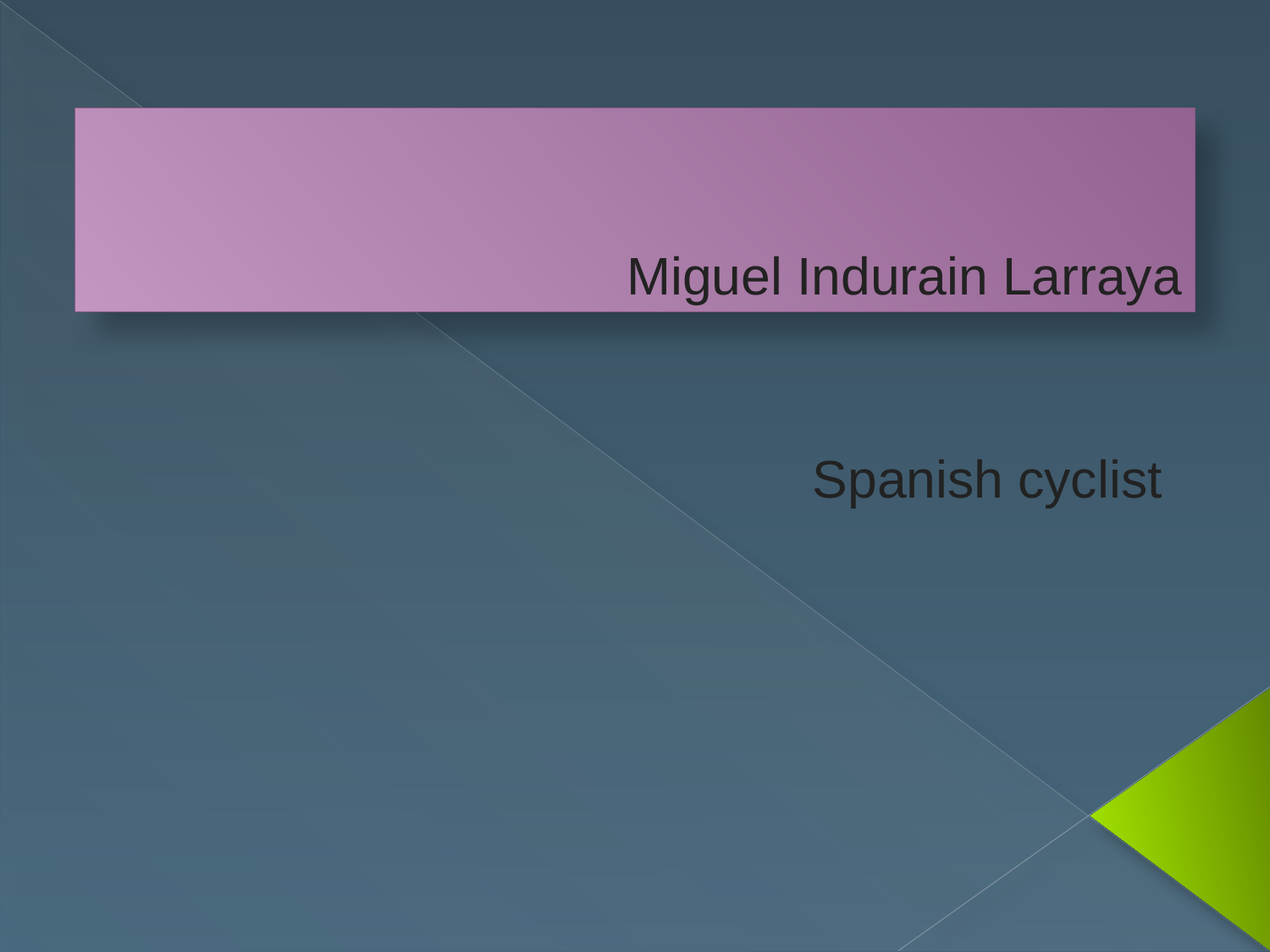

# Miguel Indurain Larraya
 
Spanish cyclist